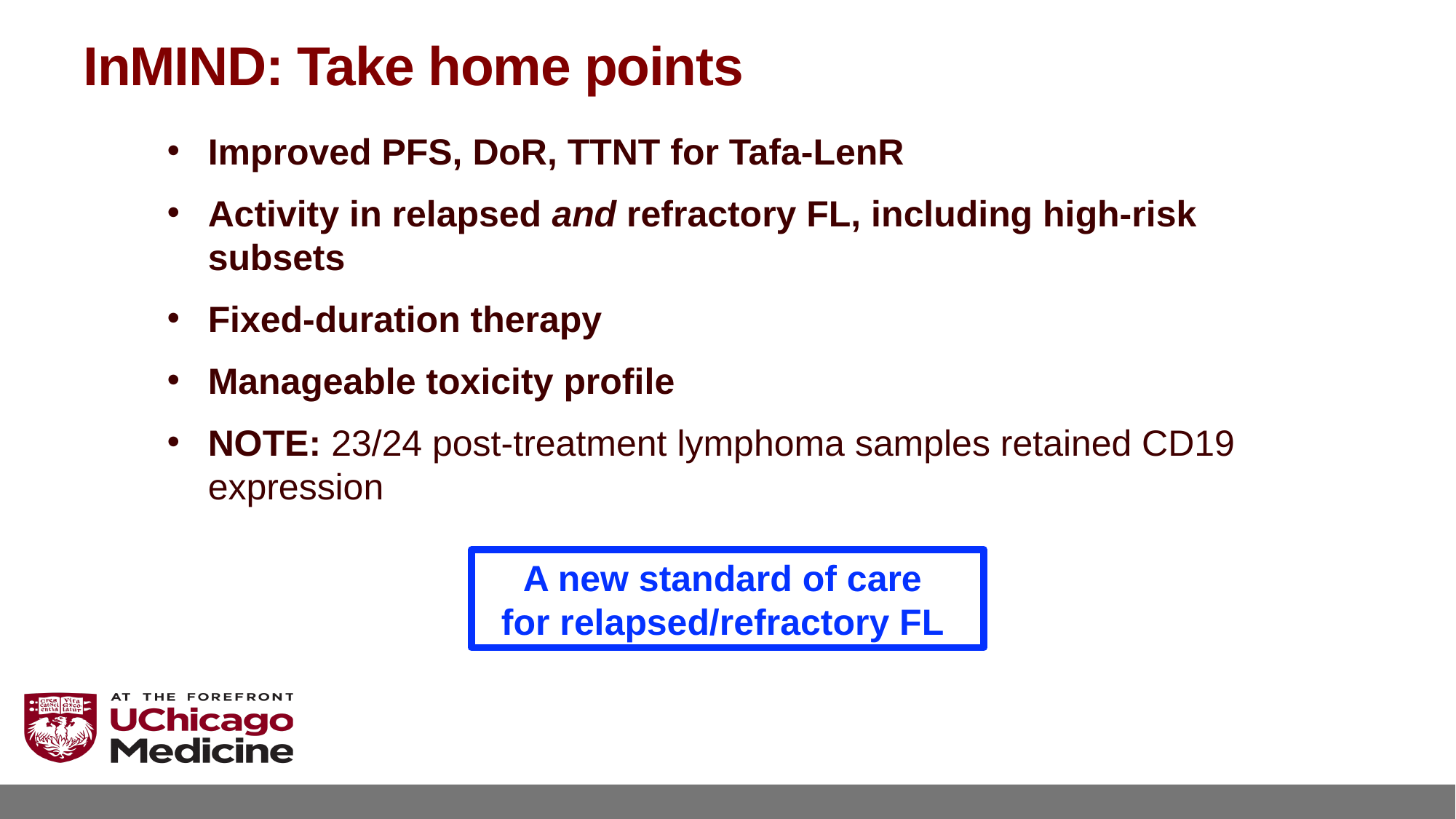

# InMIND: Take home points
Improved PFS, DoR, TTNT for Tafa-LenR
Activity in relapsed and refractory FL, including high-risk subsets
Fixed-duration therapy
Manageable toxicity profile
NOTE: 23/24 post-treatment lymphoma samples retained CD19 expression
A new standard of care
for relapsed/refractory FL